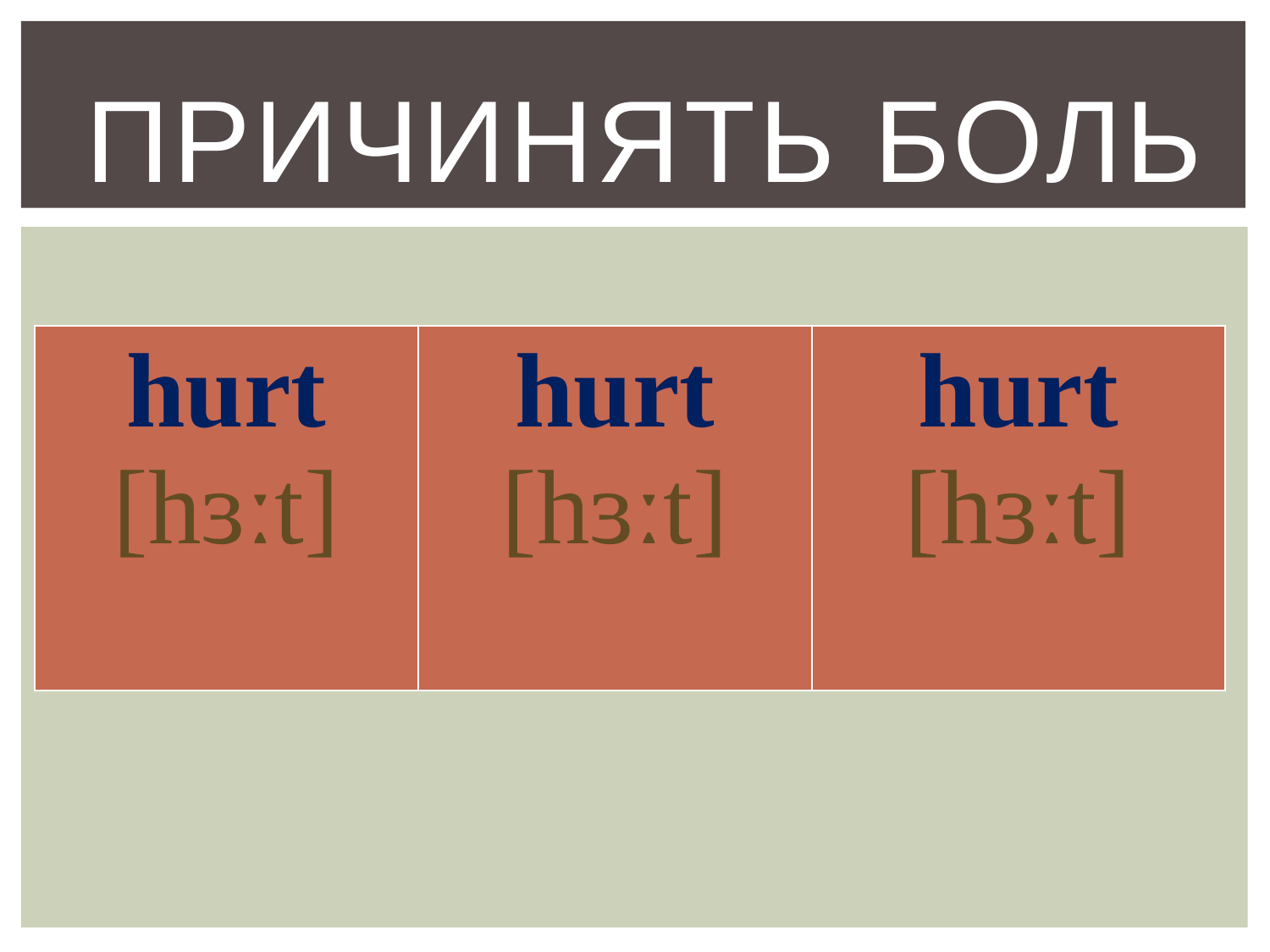

# причинять боль
| hurt [hɜːt] | hurt [hɜːt] | hurt [hɜːt] |
| --- | --- | --- |